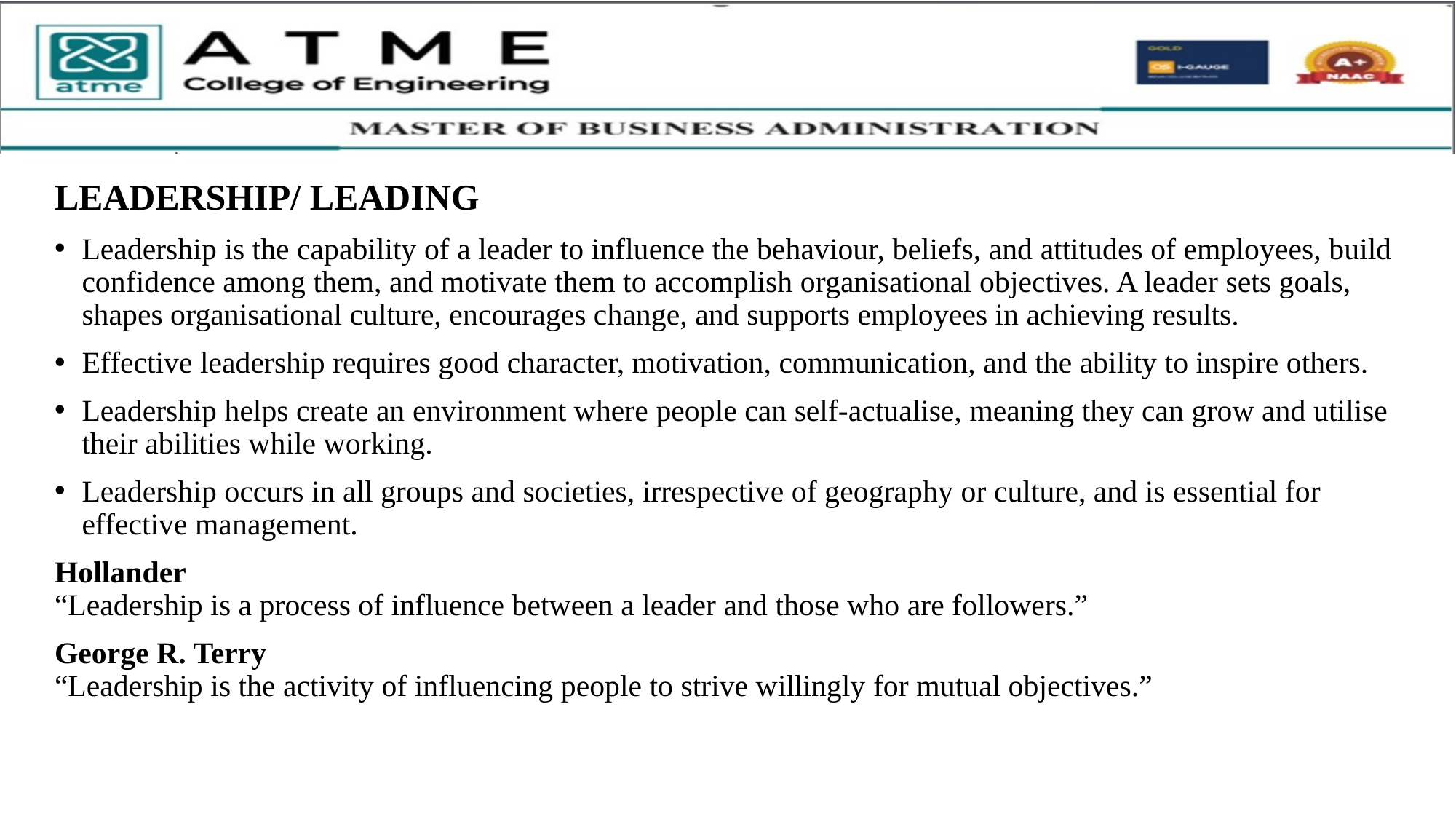

LEADERSHIP/ LEADING
Leadership is the capability of a leader to influence the behaviour, beliefs, and attitudes of employees, build confidence among them, and motivate them to accomplish organisational objectives. A leader sets goals, shapes organisational culture, encourages change, and supports employees in achieving results.
Effective leadership requires good character, motivation, communication, and the ability to inspire others.
Leadership helps create an environment where people can self-actualise, meaning they can grow and utilise their abilities while working.
Leadership occurs in all groups and societies, irrespective of geography or culture, and is essential for effective management.
Hollander
“Leadership is a process of influence between a leader and those who are followers.”
George R. Terry
“Leadership is the activity of influencing people to strive willingly for mutual objectives.”